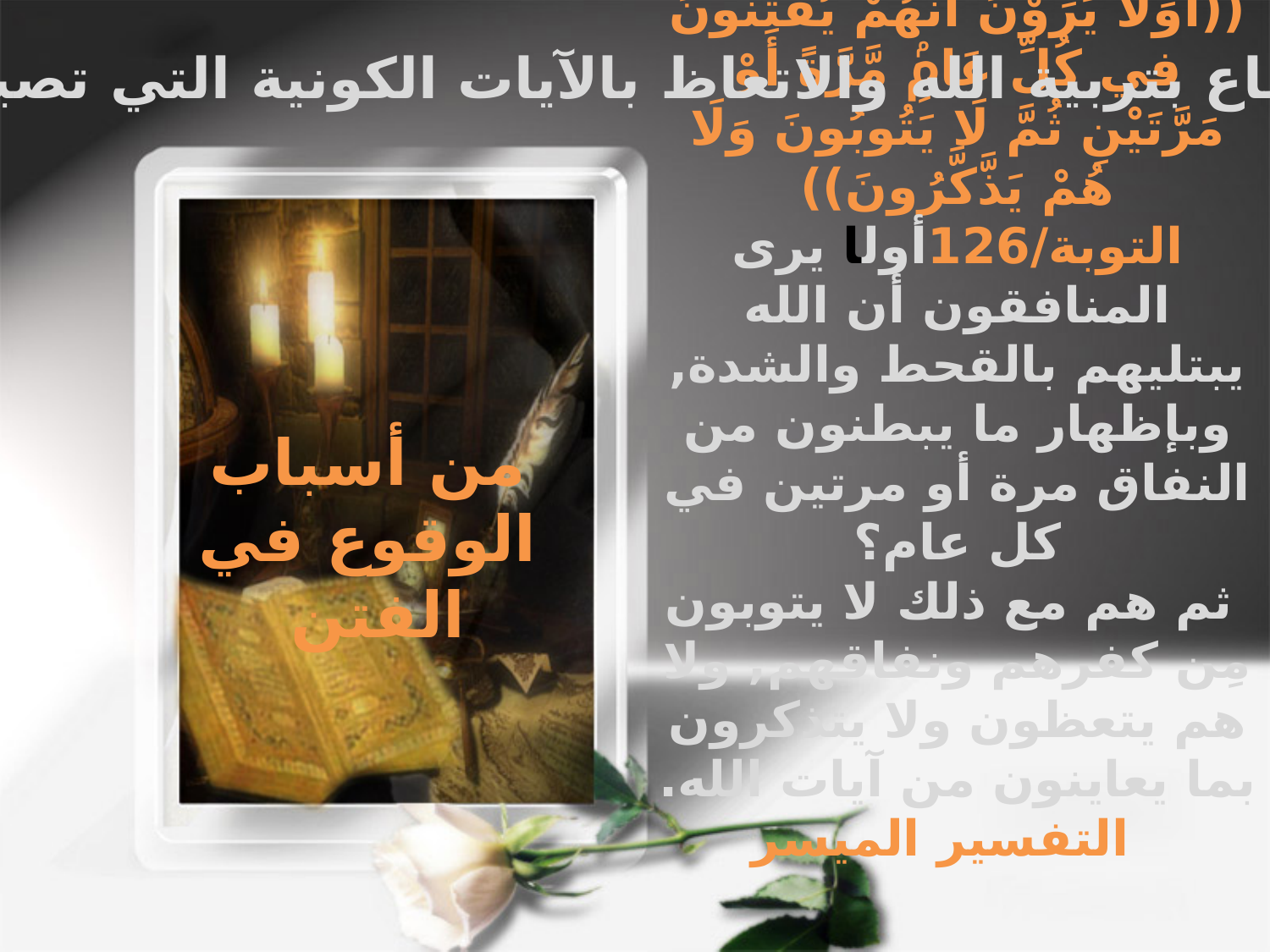

عدم الانتفاع بتربية الله والاتعاظ بالآيات الكونية التي تصيبهم,
لقوله تعالى:
((أَوَلَا يَرَوْنَ أَنَّهُمْ يُفْتَنُونَ في كُلِّ عَامٍۢ مَّرَّةً أَوْ مَرَّتَيْنِ ثُمَّ لَا يَتُوبُونَ وَلَا هُمْ يَذَّكَّرُونَ)) التوبة/126أولا يرى المنافقون أن الله يبتليهم بالقحط والشدة, وبإظهار ما يبطنون من النفاق مرة أو مرتين في كل عام؟
 ثم هم مع ذلك لا يتوبون مِن كفرهم ونفاقهم, ولا هم يتعظون ولا يتذكرون بما يعاينون من آيات الله.   التفسير الميسر
من أسباب الوقوع في الفتن